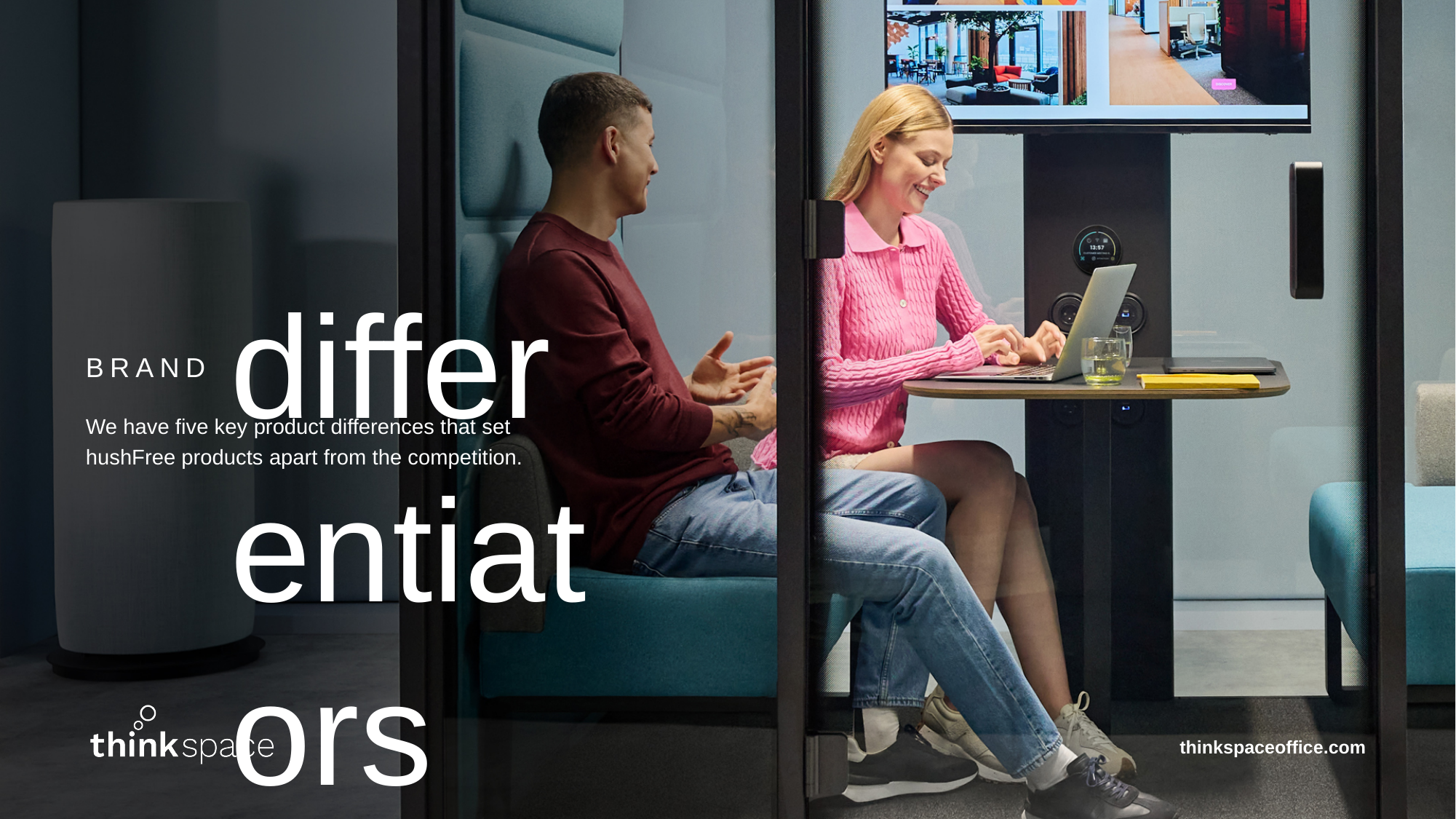

differentiators
BRAND
We have five key product differences that set hushFree products apart from the competition.